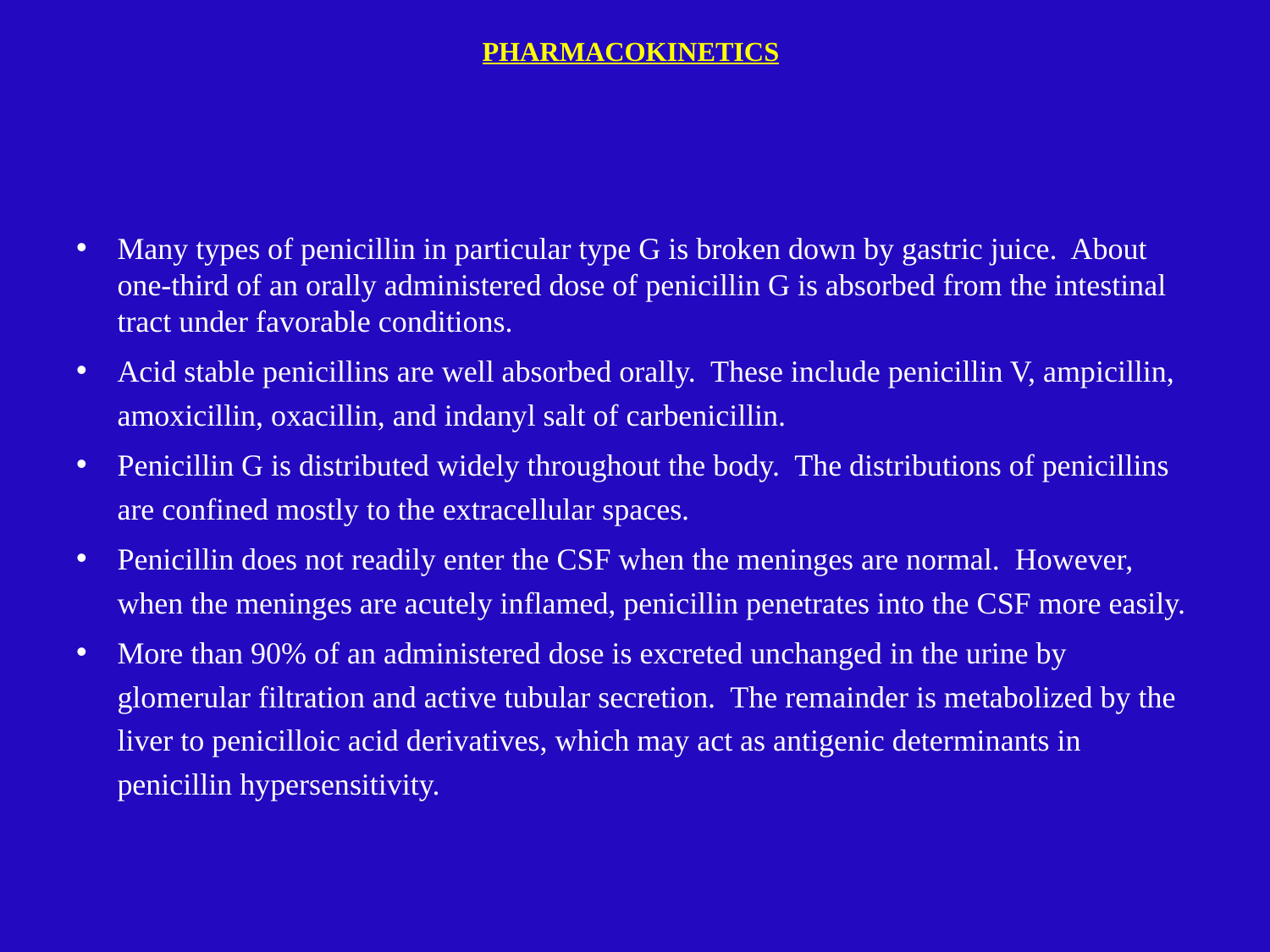

# PHARMACOKINETICS
Many types of penicillin in particular type G is broken down by gastric juice.  About one-third of an orally administered dose of penicillin G is absorbed from the intestinal tract under favorable conditions.
Acid stable penicillins are well absorbed orally.  These include penicillin V, ampicillin, amoxicillin, oxacillin, and indanyl salt of carbenicillin.
Penicillin G is distributed widely throughout the body.  The distributions of penicillins are confined mostly to the extracellular spaces.
Penicillin does not readily enter the CSF when the meninges are normal.  However, when the meninges are acutely inflamed, penicillin penetrates into the CSF more easily.
More than 90% of an administered dose is excreted unchanged in the urine by glomerular filtration and active tubular secretion.  The remainder is metabolized by the liver to penicilloic acid derivatives, which may act as antigenic determinants in penicillin hypersensitivity.